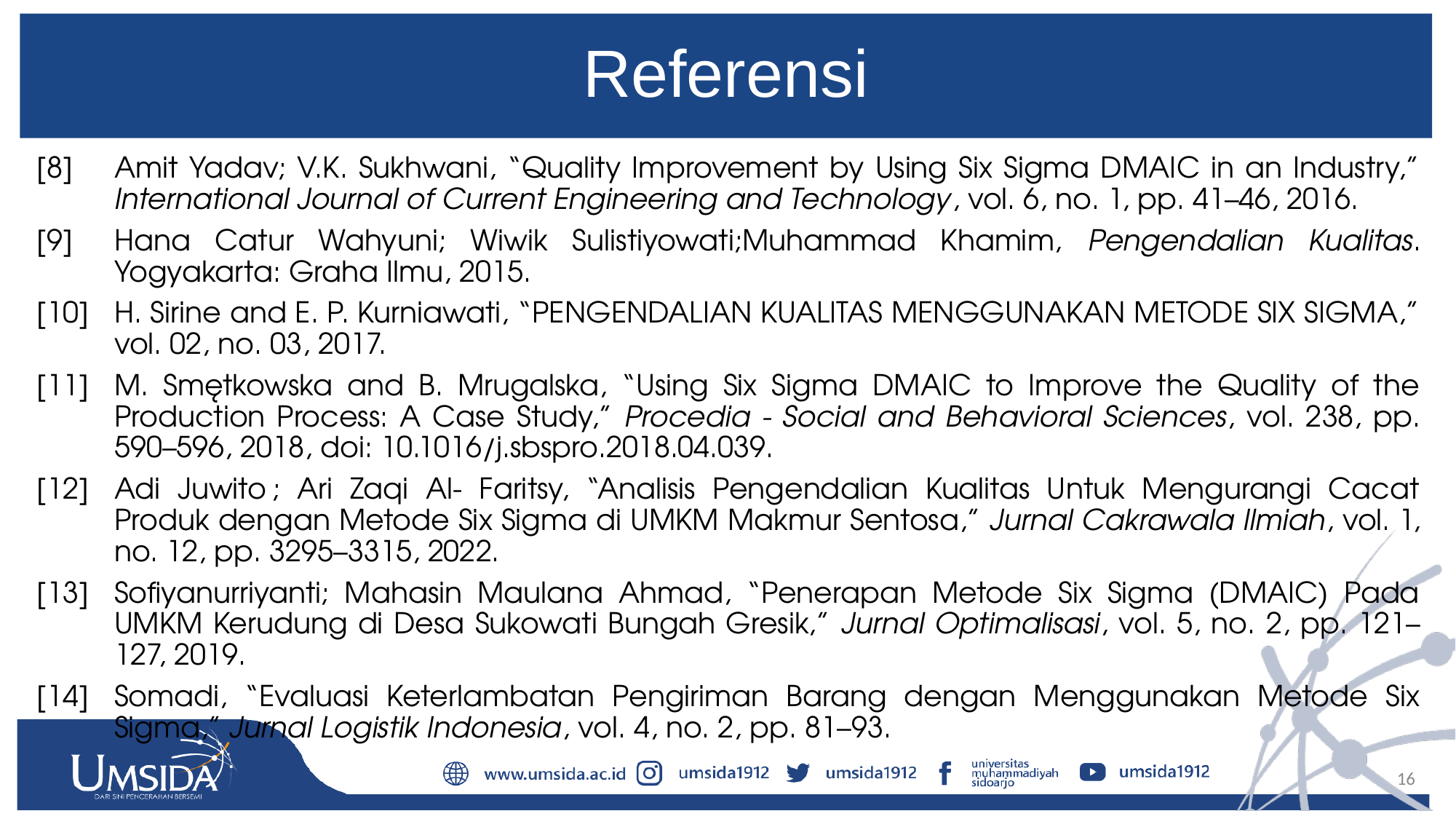

# Referensi
[8]	Amit Yadav; V.K. Sukhwani, “Quality Improvement by Using Six Sigma DMAIC in an Industry,” International Journal of Current Engineering and Technology, vol. 6, no. 1, pp. 41–46, 2016.
[9]	Hana Catur Wahyuni; Wiwik Sulistiyowati;Muhammad Khamim, Pengendalian Kualitas. Yogyakarta: Graha Ilmu, 2015.
[10]	H. Sirine and E. P. Kurniawati, “PENGENDALIAN KUALITAS MENGGUNAKAN METODE SIX SIGMA,” vol. 02, no. 03, 2017.
[11]	M. Smętkowska and B. Mrugalska, “Using Six Sigma DMAIC to Improve the Quality of the Production Process: A Case Study,” Procedia - Social and Behavioral Sciences, vol. 238, pp. 590–596, 2018, doi: 10.1016/j.sbspro.2018.04.039.
[12]	Adi Juwito ; Ari Zaqi Al- Faritsy, “Analisis Pengendalian Kualitas Untuk Mengurangi Cacat Produk dengan Metode Six Sigma di UMKM Makmur Sentosa,” Jurnal Cakrawala Ilmiah, vol. 1, no. 12, pp. 3295–3315, 2022.
[13]	Sofiyanurriyanti; Mahasin Maulana Ahmad, “Penerapan Metode Six Sigma (DMAIC) Pada UMKM Kerudung di Desa Sukowati Bungah Gresik,” Jurnal Optimalisasi, vol. 5, no. 2, pp. 121–127, 2019.
[14]	Somadi, “Evaluasi Keterlambatan Pengiriman Barang dengan Menggunakan Metode Six Sigma,” Jurnal Logistik Indonesia, vol. 4, no. 2, pp. 81–93.